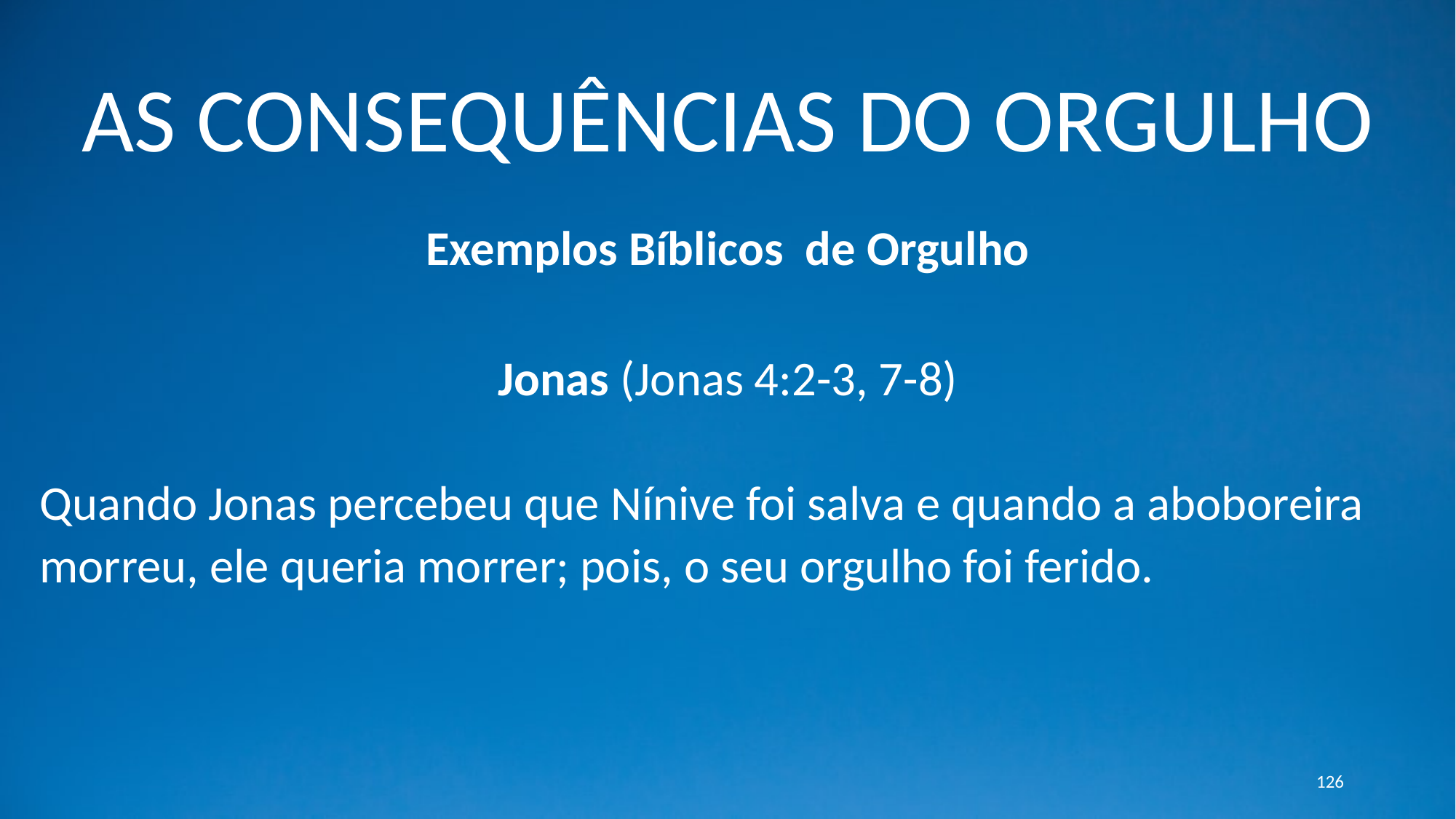

# AS CONSEQUÊNCIAS DO ORGULHO
Exemplos Bíblicos  de Orgulho

Jonas (Jonas 4:2-3, 7-8)

Quando Jonas percebeu que Nínive foi salva e quando a aboboreira morreu, ele queria morrer; pois, o seu orgulho foi ferido.
126